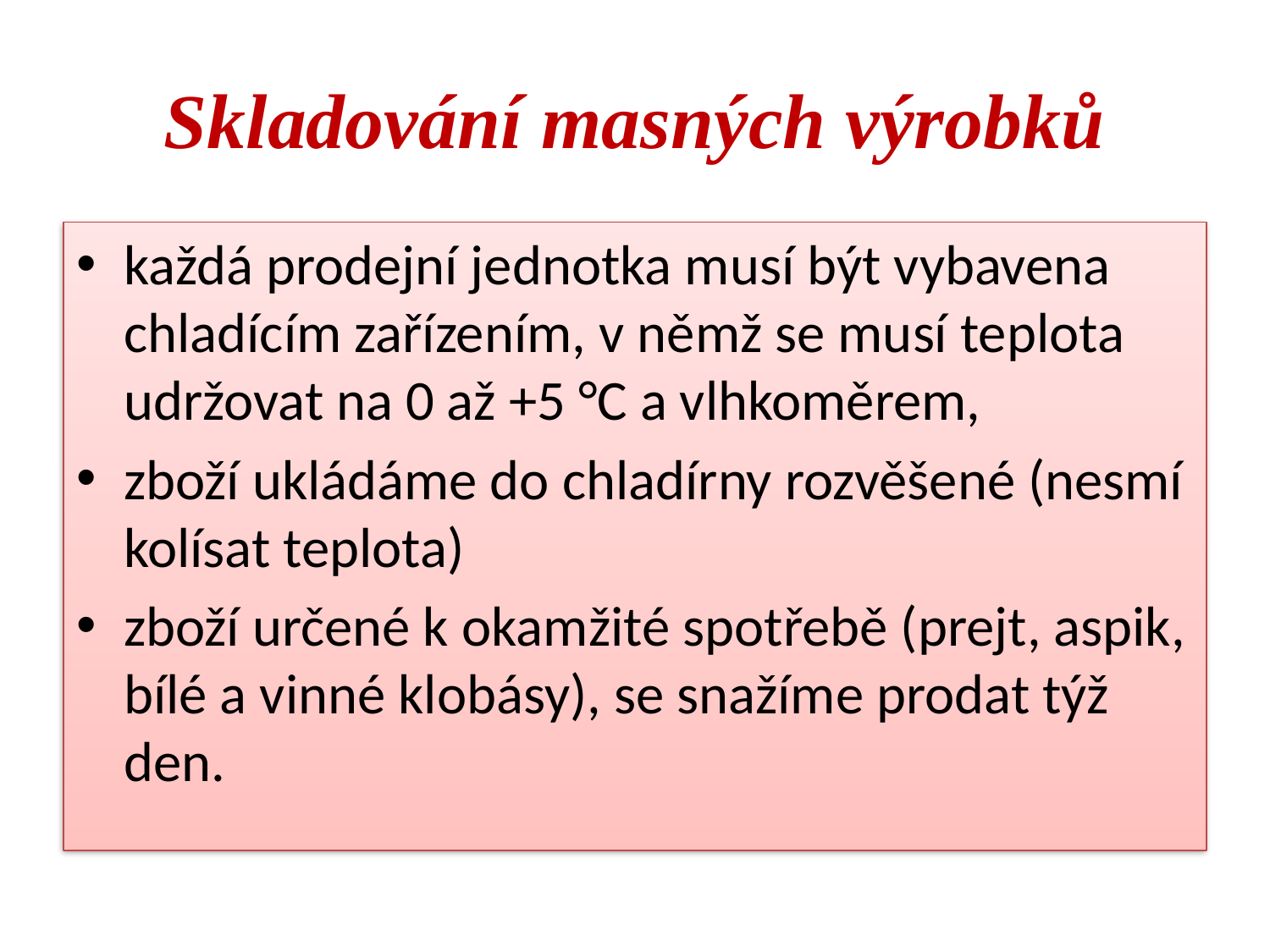

# Skladování masných výrobků
každá prodejní jednotka musí být vybavena chladícím zařízením, v němž se musí teplota udržovat na 0 až +5 °C a vlhkoměrem,
zboží ukládáme do chladírny rozvěšené (nesmí kolísat teplota)
zboží určené k okamžité spotřebě (prejt, aspik, bílé a vinné klobásy), se snažíme prodat týž den.